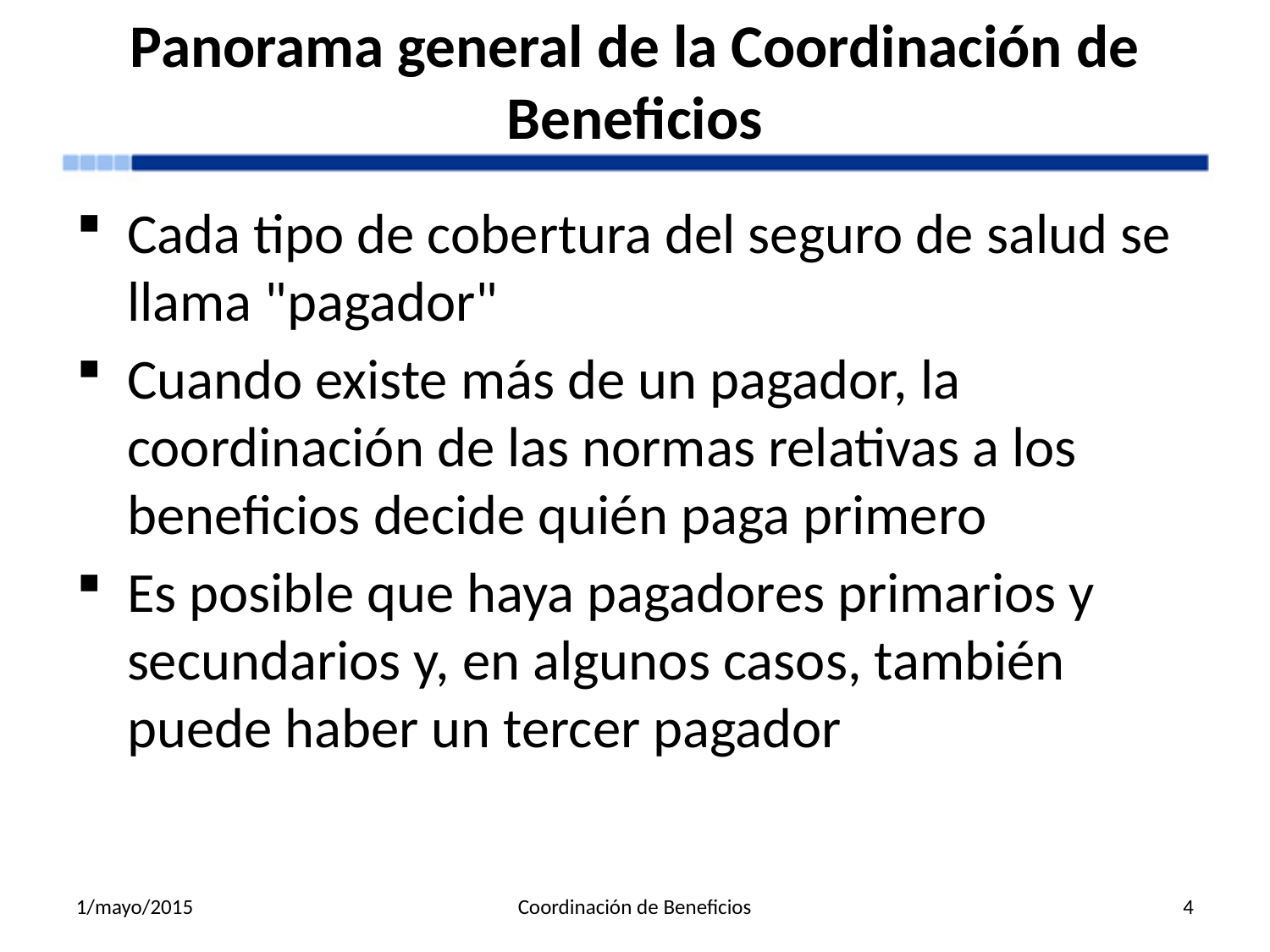

# Panorama general de la Coordinación de Beneficios
Cada tipo de cobertura del seguro de salud se llama "pagador"
Cuando existe más de un pagador, la coordinación de las normas relativas a los beneficios decide quién paga primero
Es posible que haya pagadores primarios y secundarios y, en algunos casos, también puede haber un tercer pagador

1/mayo/2015
Coordinación de Beneficios
4